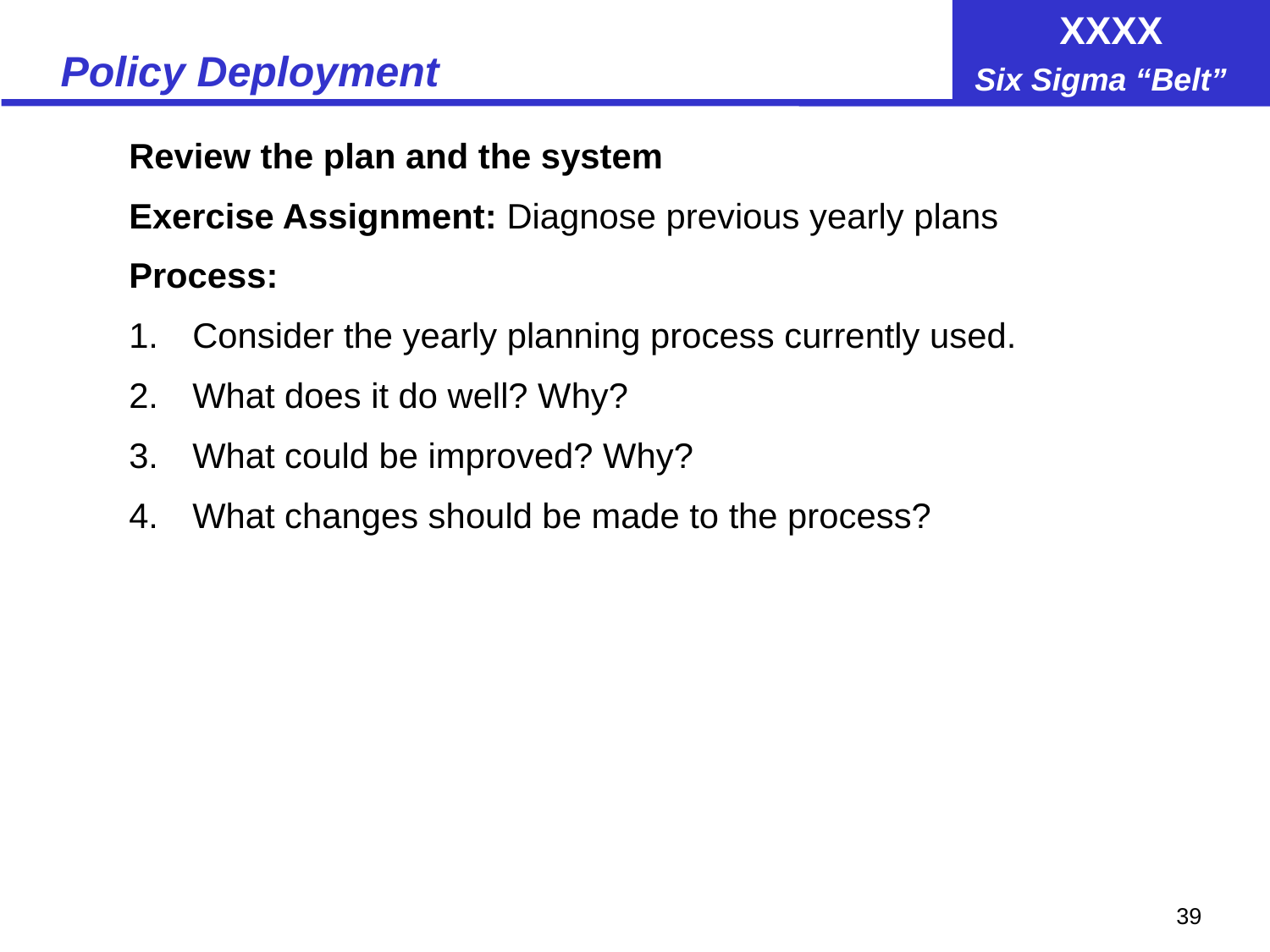

# Policy Deployment
Review the plan and the system
Exercise Assignment: Diagnose previous yearly plans
Process:
Consider the yearly planning process currently used.
What does it do well? Why?
What could be improved? Why?
What changes should be made to the process?